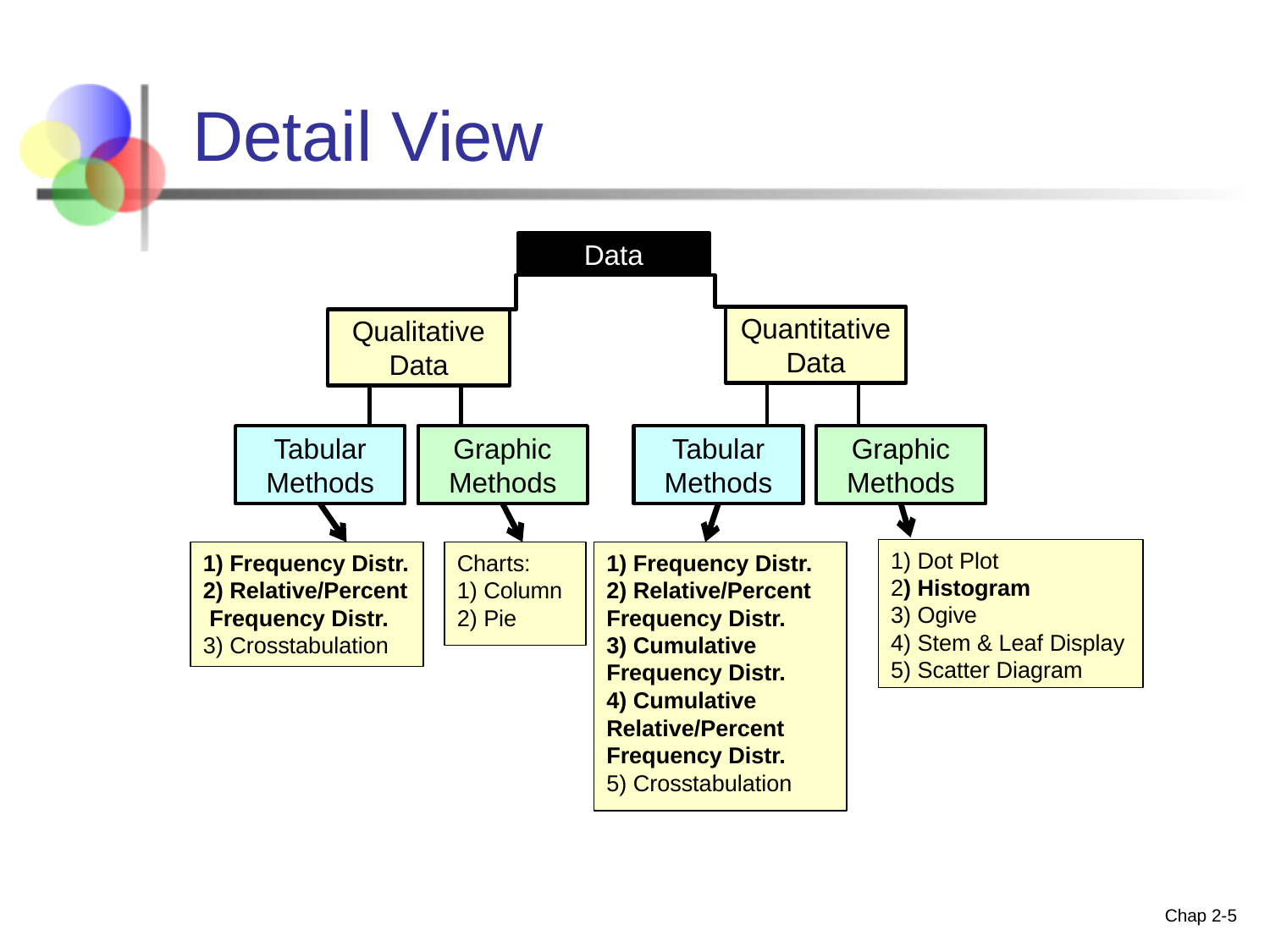

Detail View
Data
Quantitative Data
Qualitative Data
Tabular Methods
Graphic Methods
Tabular Methods
Graphic Methods
1) Dot Plot
2) Histogram
3) Ogive
4) Stem & Leaf Display
5) Scatter Diagram
Charts:
1) Column
2) Pie
1) Frequency Distr.
2) Relative/Percent  Frequency Distr.
3) Cumulative Frequency Distr.
4) Cumulative Relative/Percent  Frequency Distr.
5) Crosstabulation
1) Frequency Distr.
2) Relative/Percent  Frequency Distr.
3) Crosstabulation
Chap 2-5